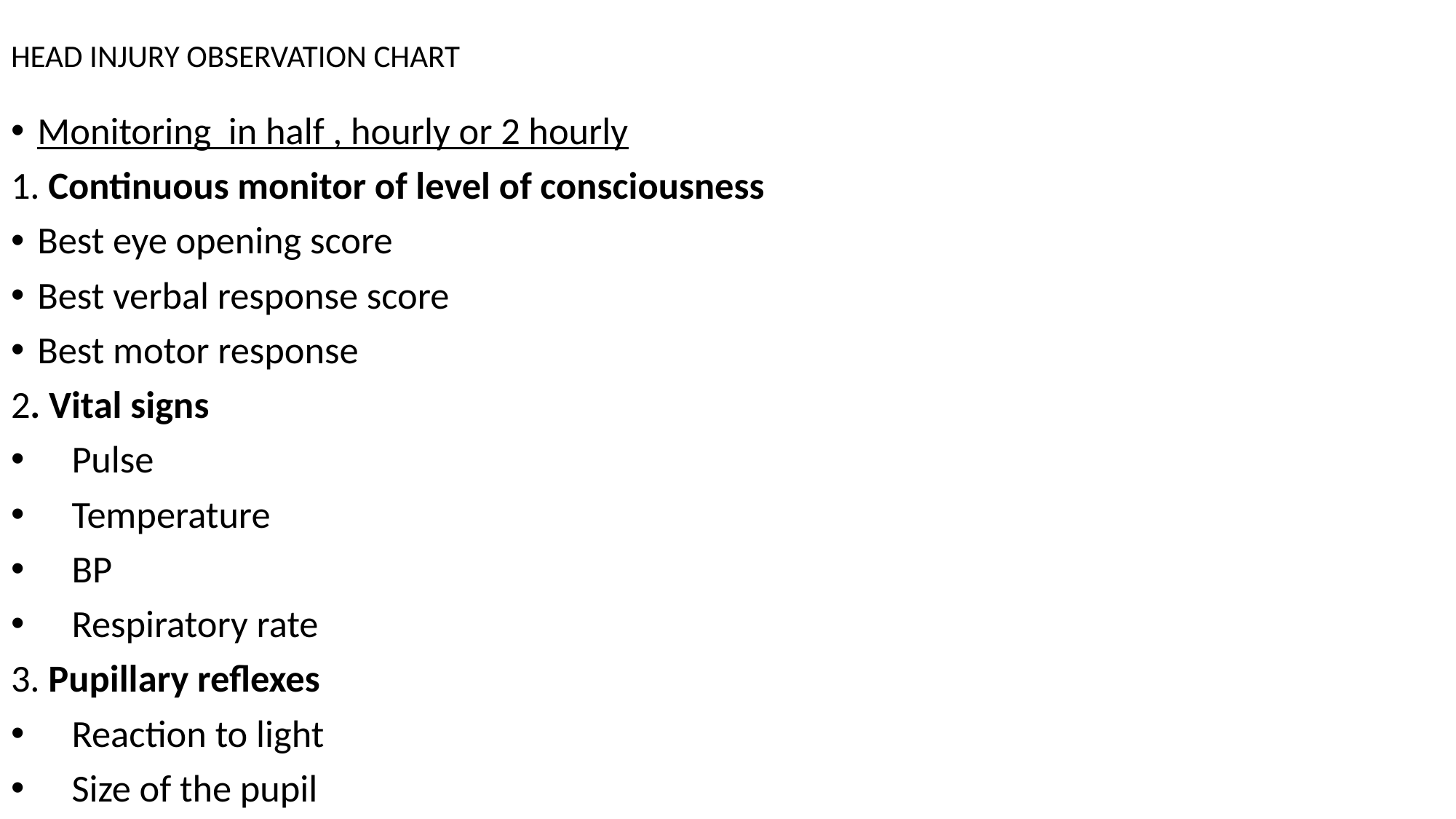

# HEAD INJURY OBSERVATION CHART
Monitoring  in half , hourly or 2 hourly
1. Continuous monitor of level of consciousness
Best eye opening score
Best verbal response score
Best motor response
2. Vital signs
    Pulse
    Temperature
    BP
    Respiratory rate
3. Pupillary reflexes
    Reaction to light
    Size of the pupil